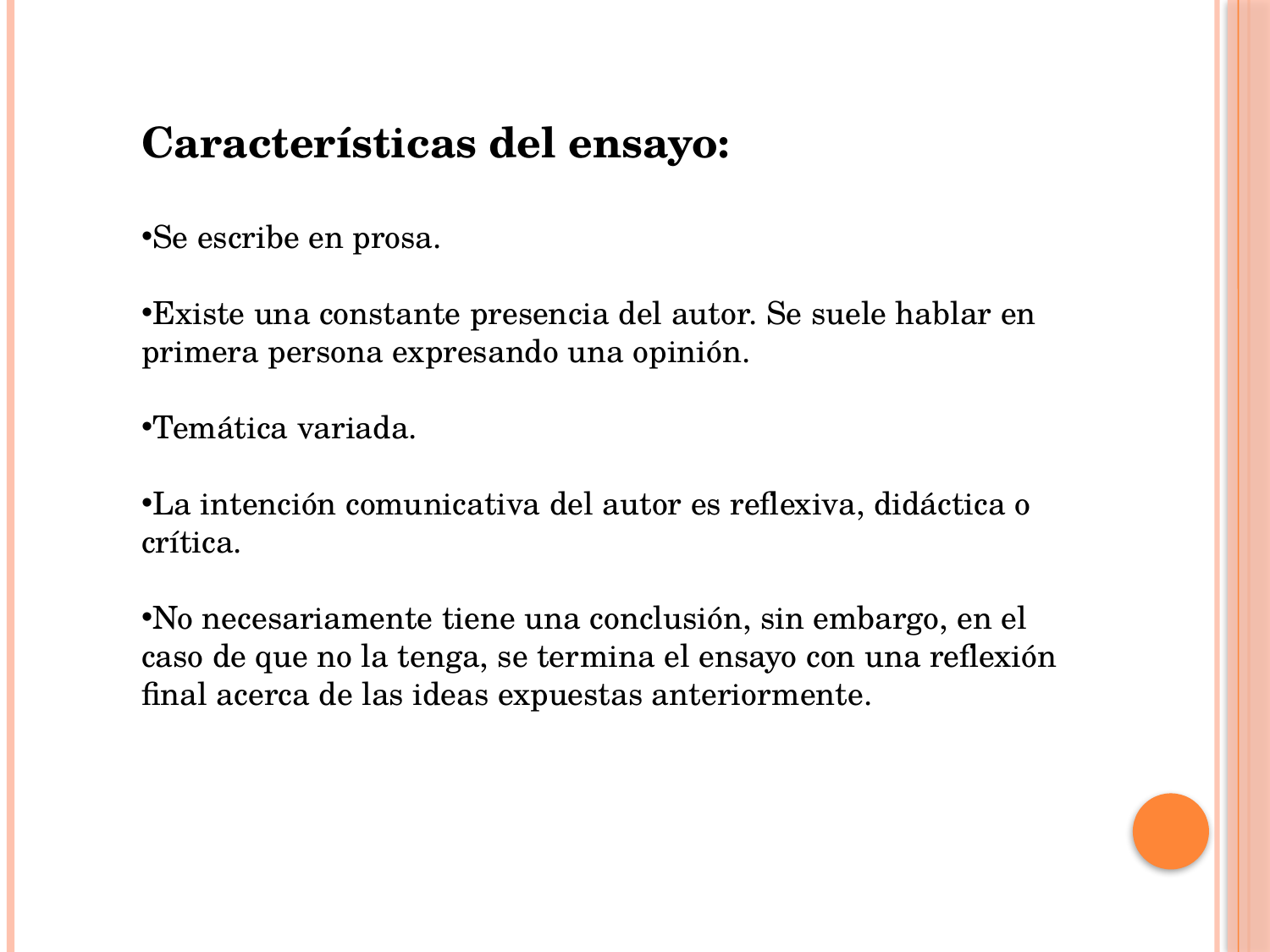

Características del ensayo:

Se escribe en prosa.

Existe una constante presencia del autor. Se suele hablar en primera persona expresando una opinión.

Temática variada.

La intención comunicativa del autor es reflexiva, didáctica o crítica.

No necesariamente tiene una conclusión, sin embargo, en el caso de que no la tenga, se termina el ensayo con una reflexión final acerca de las ideas expuestas anteriormente.